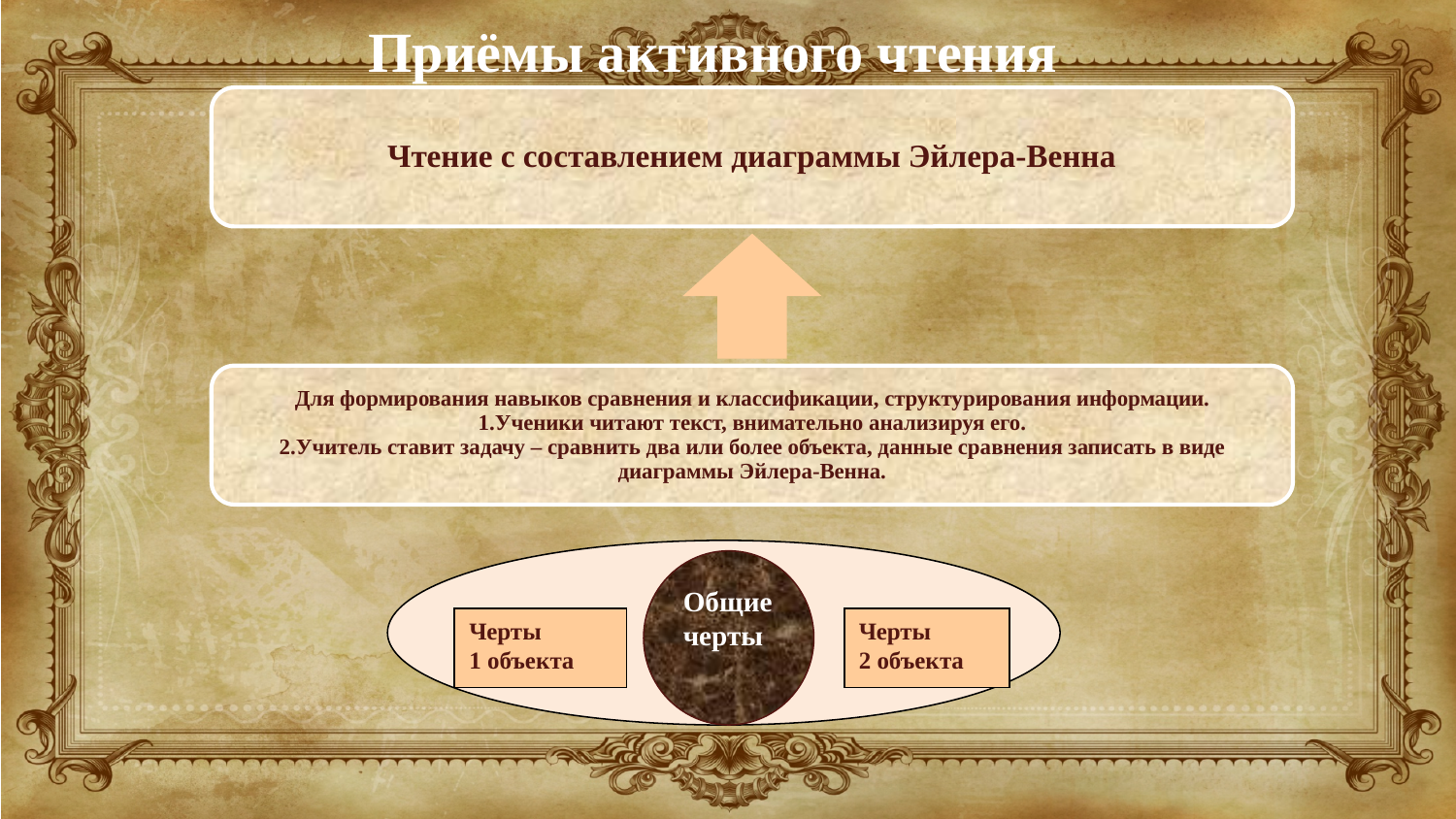

Приёмы активного чтения

Чтение с составлением диаграммы Эйлера-Венна
Для формирования навыков сравнения и классификации, структурирования информации.
1.Ученики читают текст, внимательно анализируя его.
2.Учитель ставит задачу – сравнить два или более объекта, данные сравнения записать в виде диаграммы Эйлера-Венна.

Общие
черты
Черты
1 объекта
Черты
2 объекта